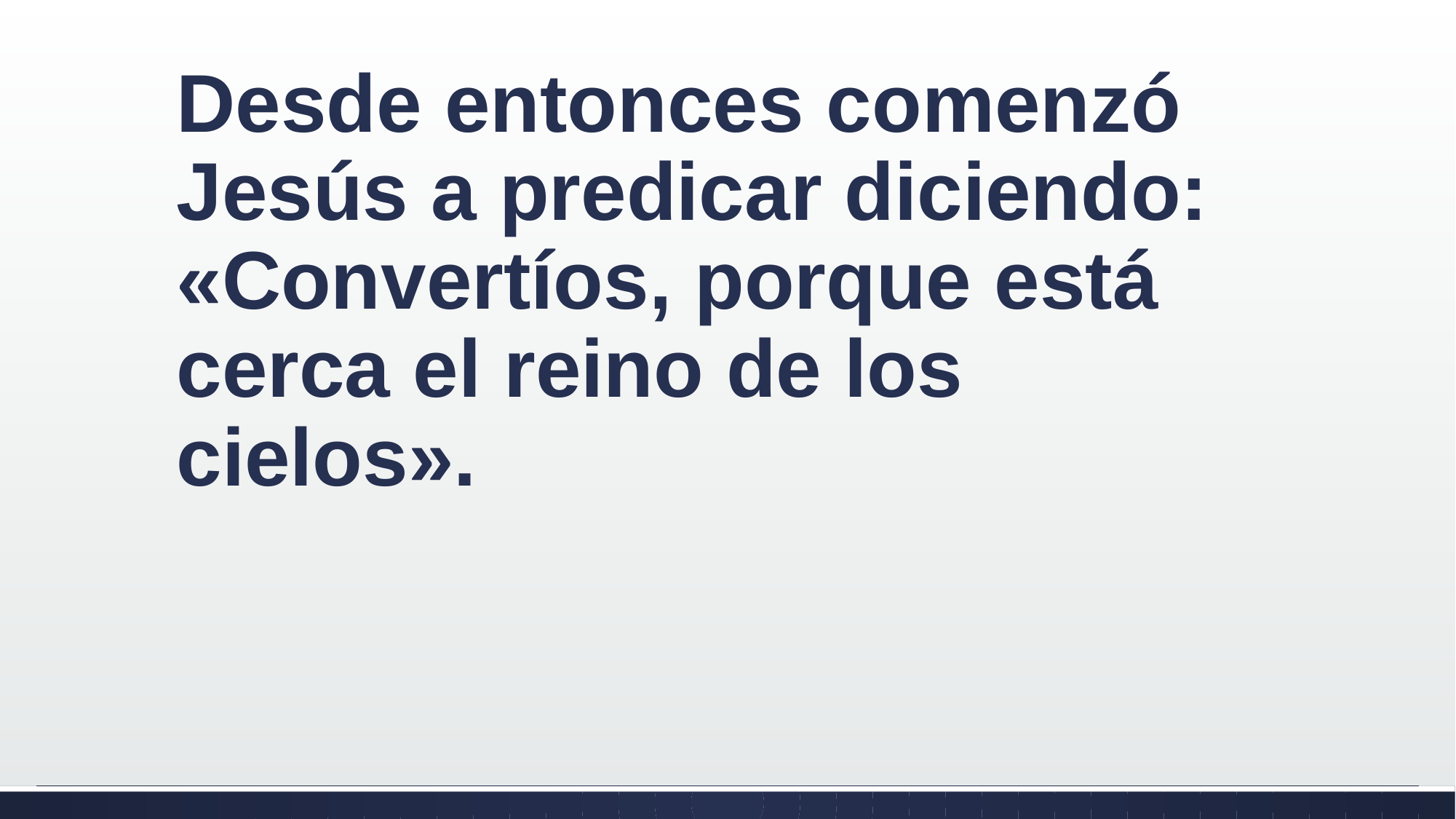

#
Desde entonces comenzó Jesús a predicar diciendo: «Convertíos, porque está cerca el reino de los cielos».